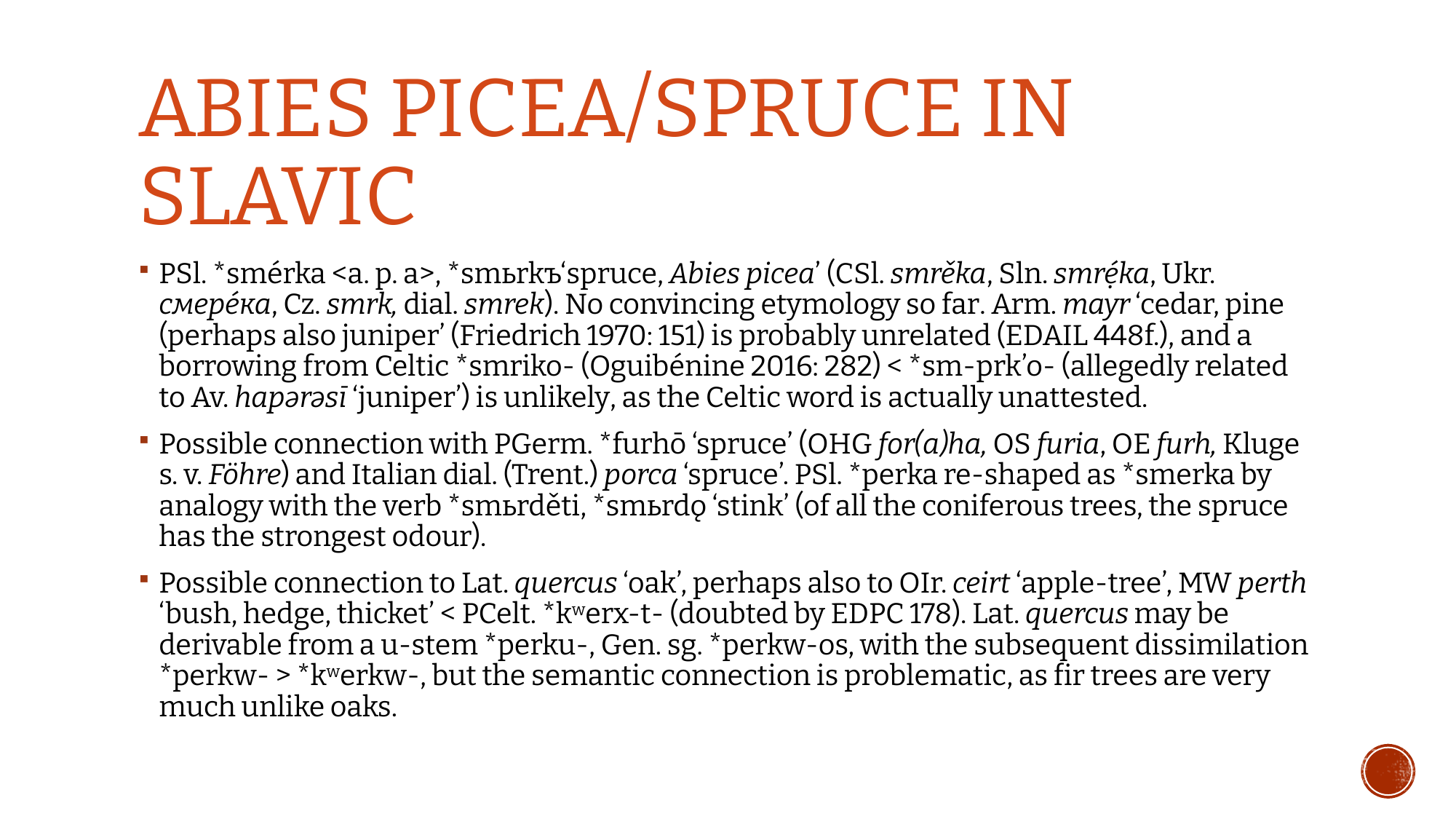

# ABIES PICEA/SPRUCE IN SLAVIC
PSl. *smérka <a. p. a>, *smьrkъ‘spruce, Abies picea’ (CSl. smrěka, Sln. smrẹ́ka, Ukr. смерéка, Cz. smrk, dial. smrek). No convincing etymology so far. Arm. mayr ‘cedar, pine (perhaps also juniper’ (Friedrich 1970: 151) is probably unrelated (EDAIL 448f.), and a borrowing from Celtic *smriko- (Oguibénine 2016: 282) < *sm-prk’o- (allegedly related to Av. hapərəsī ‘juniper’) is unlikely, as the Celtic word is actually unattested.
Possible connection with PGerm. *furhō ‘spruce’ (OHG for(a)ha, OS furia, OE furh, Kluge s. v. Föhre) and Italian dial. (Trent.) porca ‘spruce’. PSl. *perka re-shaped as *smerka by analogy with the verb *smьrděti, *smьrdǫ ‘stink’ (of all the coniferous trees, the spruce has the strongest odour).
Possible connection to Lat. quercus ‘oak’, perhaps also to OIr. ceirt ‘apple-tree’, MW perth ‘bush, hedge, thicket’ < PCelt. *kwerx-t- (doubted by EDPC 178). Lat. quercus may be derivable from a u-stem *perku-, Gen. sg. *perkw-os, with the subsequent dissimilation *perkw- > *kwerkw-, but the semantic connection is problematic, as fir trees are very much unlike oaks.